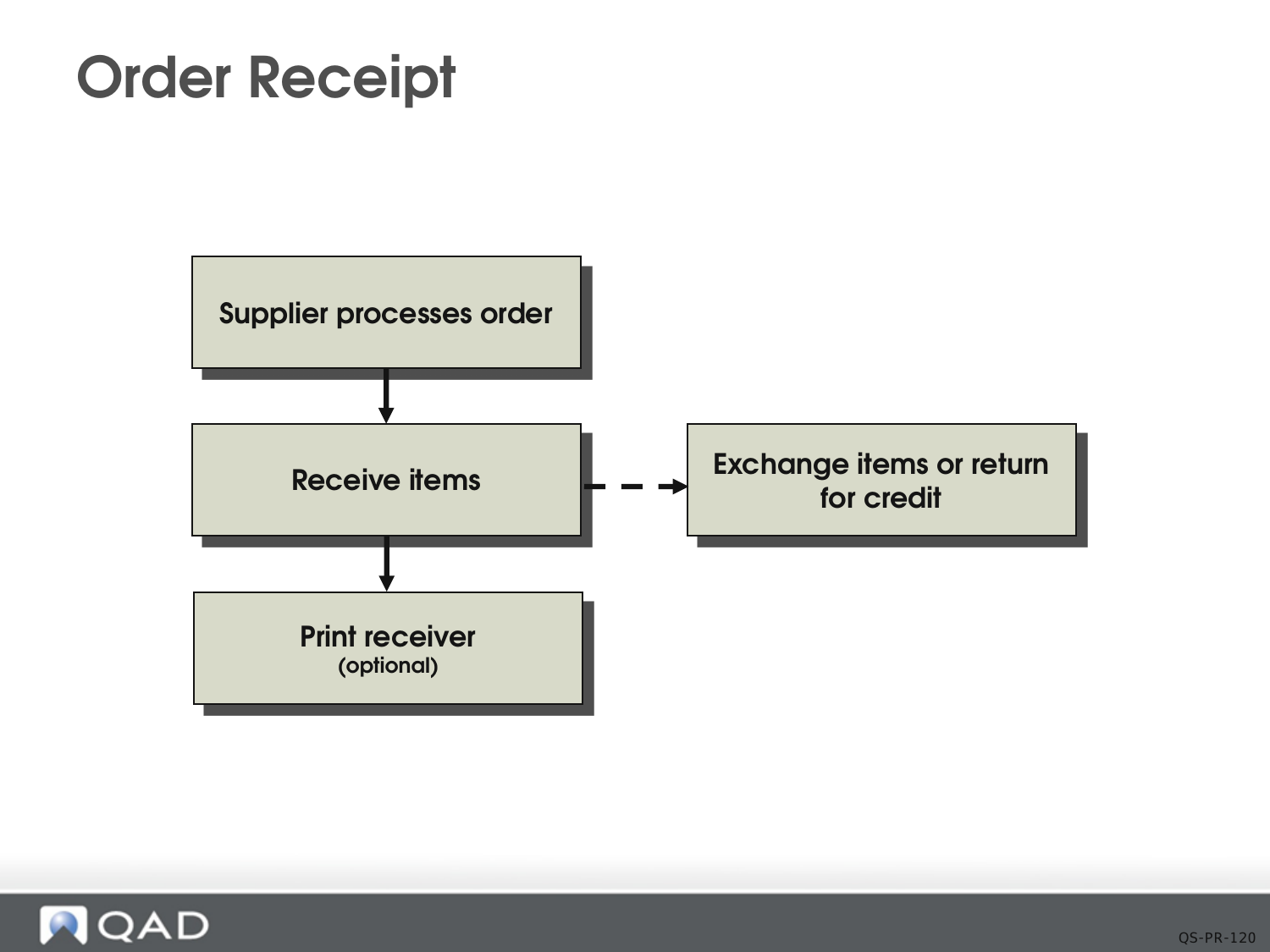

# Order Receipt
Supplier processes order

Receive items
Exchange items or return for credit

Print receiver
(optional)
QS-PR-120